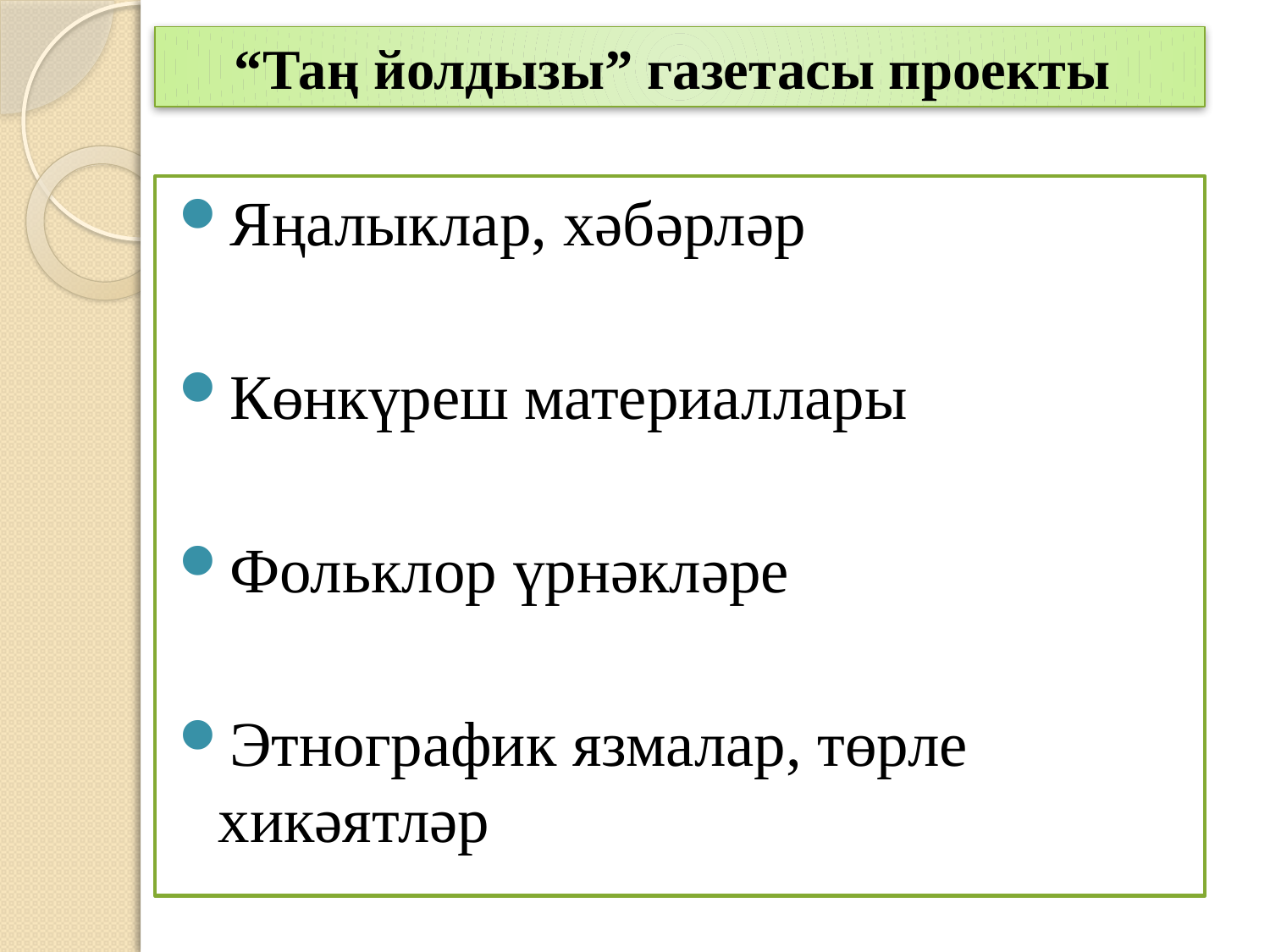

#
“Таң йолдызы” газетасы проекты
Яңалыклар, хәбәрләр

Көнкүреш материаллары

Фольклор үрнәкләре

Этнографик язмалар, төрле хикәятләр